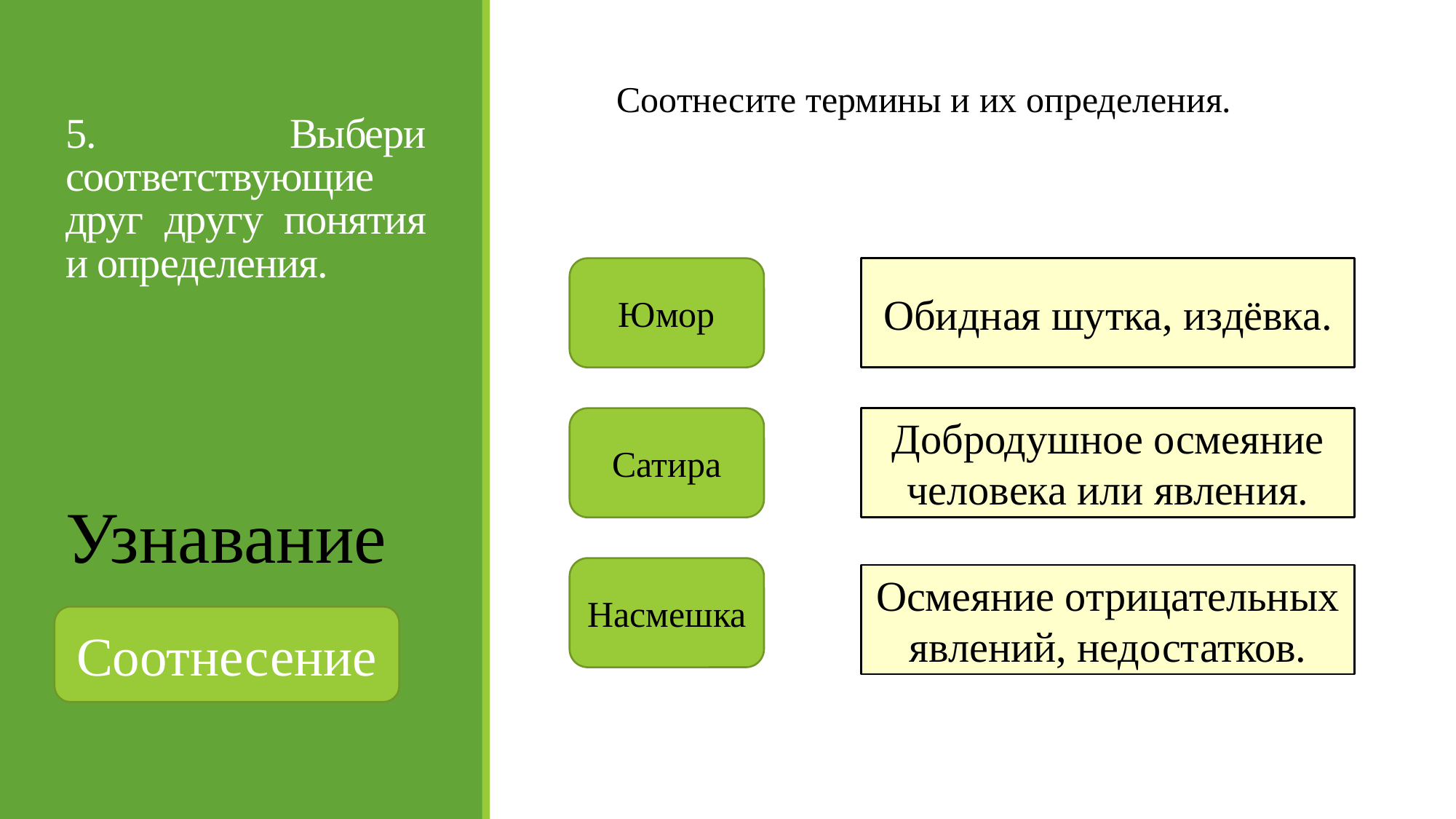

# 5. Выбери соответствующие друг другу понятия и определения.
    Соотнесите термины и их определения.
Юмор
Обидная шутка, издёвка.

Узнавание

Сатира
Добродушное осмеяние человека или явления.

Насмешка
Осмеяние отрицательных явлений, недостатков.
Соотнесение